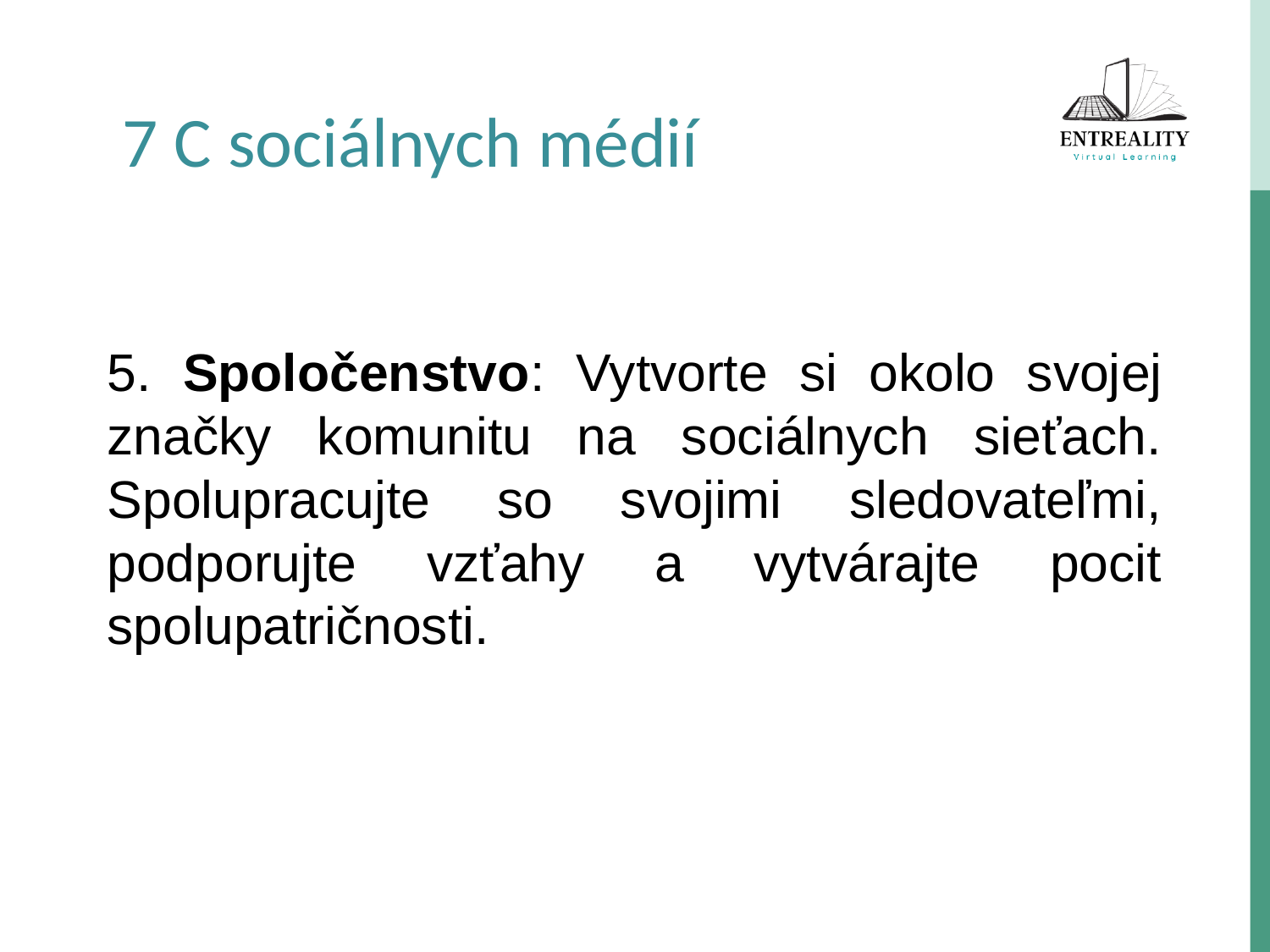

7 C sociálnych médií
5. Spoločenstvo: Vytvorte si okolo svojej značky komunitu na sociálnych sieťach. Spolupracujte so svojimi sledovateľmi, podporujte vzťahy a vytvárajte pocit spolupatričnosti.